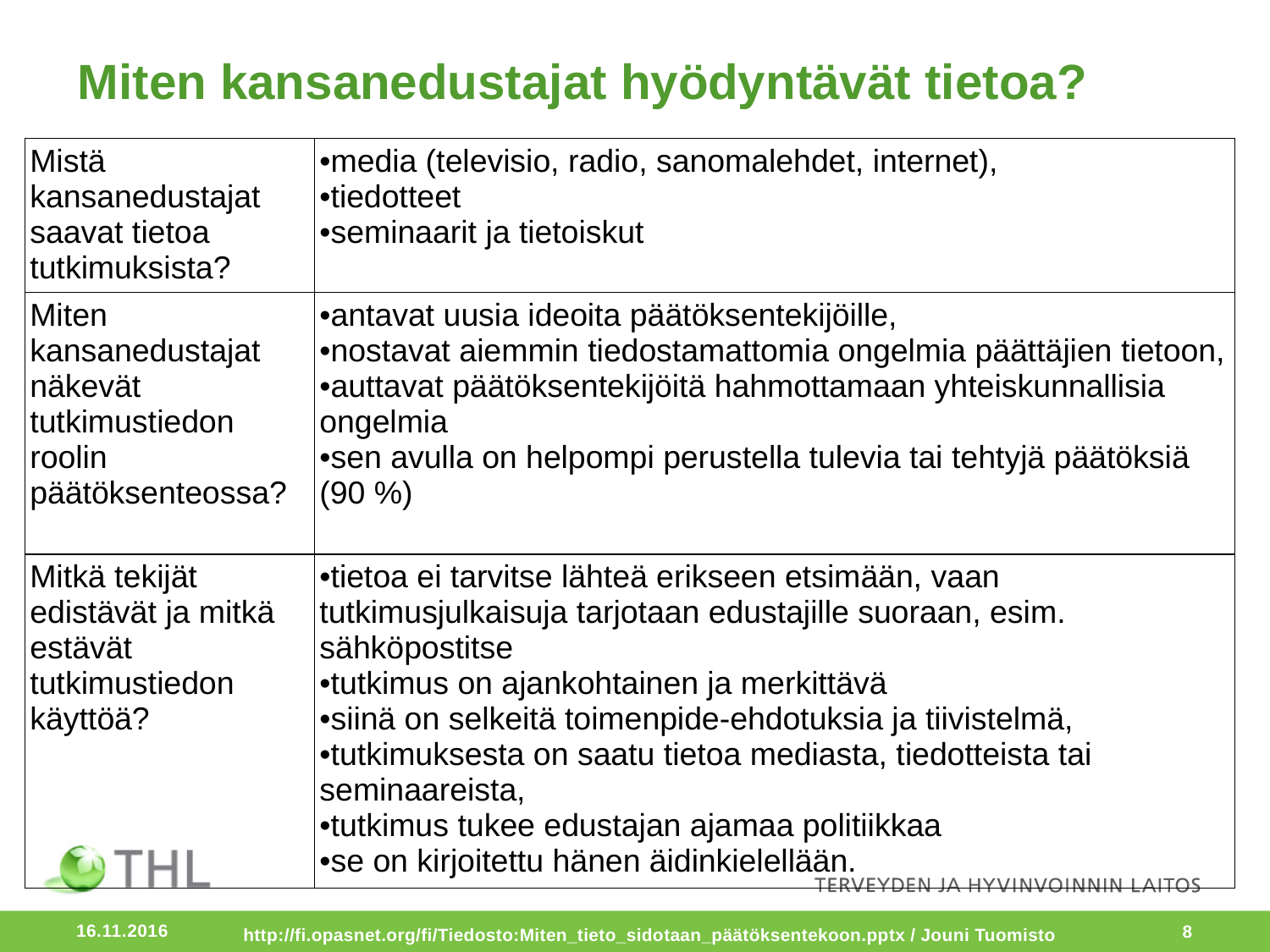

# Miten kansanedustajat hyödyntävät tietoa?
| Mistä kansanedustajat saavat tietoa tutkimuksista? | media (televisio, radio, sanomalehdet, internet), tiedotteet seminaarit ja tietoiskut |
| --- | --- |
| Miten kansanedustajat näkevät tutkimustiedon roolin päätöksenteossa? | antavat uusia ideoita päätöksentekijöille, nostavat aiemmin tiedostamattomia ongelmia päättäjien tietoon, auttavat päätöksentekijöitä hahmottamaan yhteiskunnallisia ongelmia sen avulla on helpompi perustella tulevia tai tehtyjä päätöksiä (90 %) |
| Mitkä tekijät edistävät ja mitkä estävät tutkimustiedon käyttöä? | tietoa ei tarvitse lähteä erikseen etsimään, vaan tutkimusjulkaisuja tarjotaan edustajille suoraan, esim. sähköpostitse tutkimus on ajankohtainen ja merkittävä siinä on selkeitä toimenpide-ehdotuksia ja tiivistelmä, tutkimuksesta on saatu tietoa mediasta, tiedotteista tai seminaareista, tutkimus tukee edustajan ajamaa politiikkaa se on kirjoitettu hänen äidinkielellään. |

16.11.2016
http://fi.opasnet.org/fi/Tiedosto:Miten_tieto_sidotaan_päätöksentekoon.pptx / Jouni Tuomisto
8